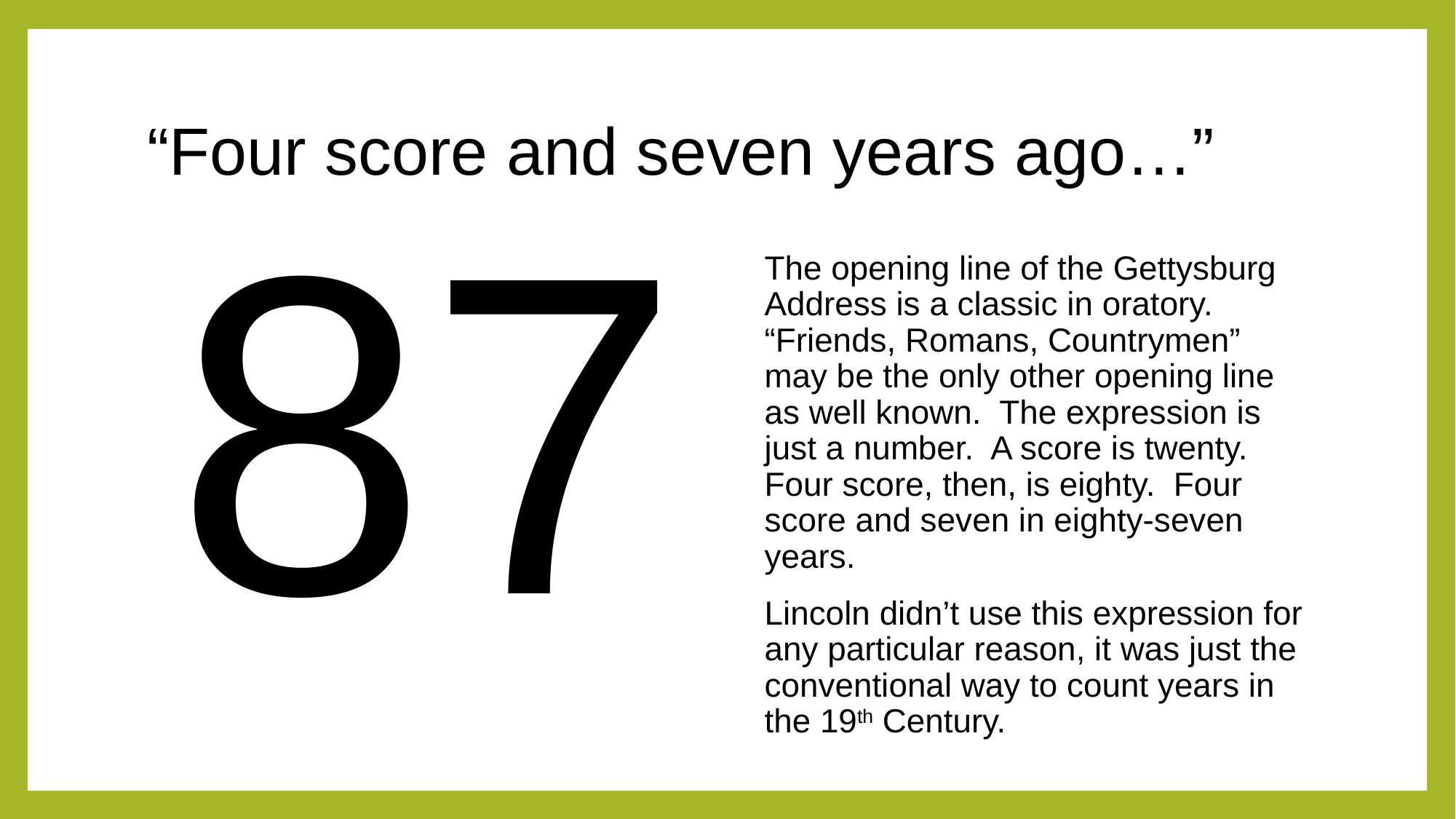

# “Four score and seven years ago…”
87
The opening line of the Gettysburg Address is a classic in oratory.  “Friends, Romans, Countrymen” may be the only other opening line as well known.  The expression is just a number.  A score is twenty.  Four score, then, is eighty.  Four score and seven in eighty-seven years.
Lincoln didn’t use this expression for any particular reason, it was just the conventional way to count years in the 19th Century.